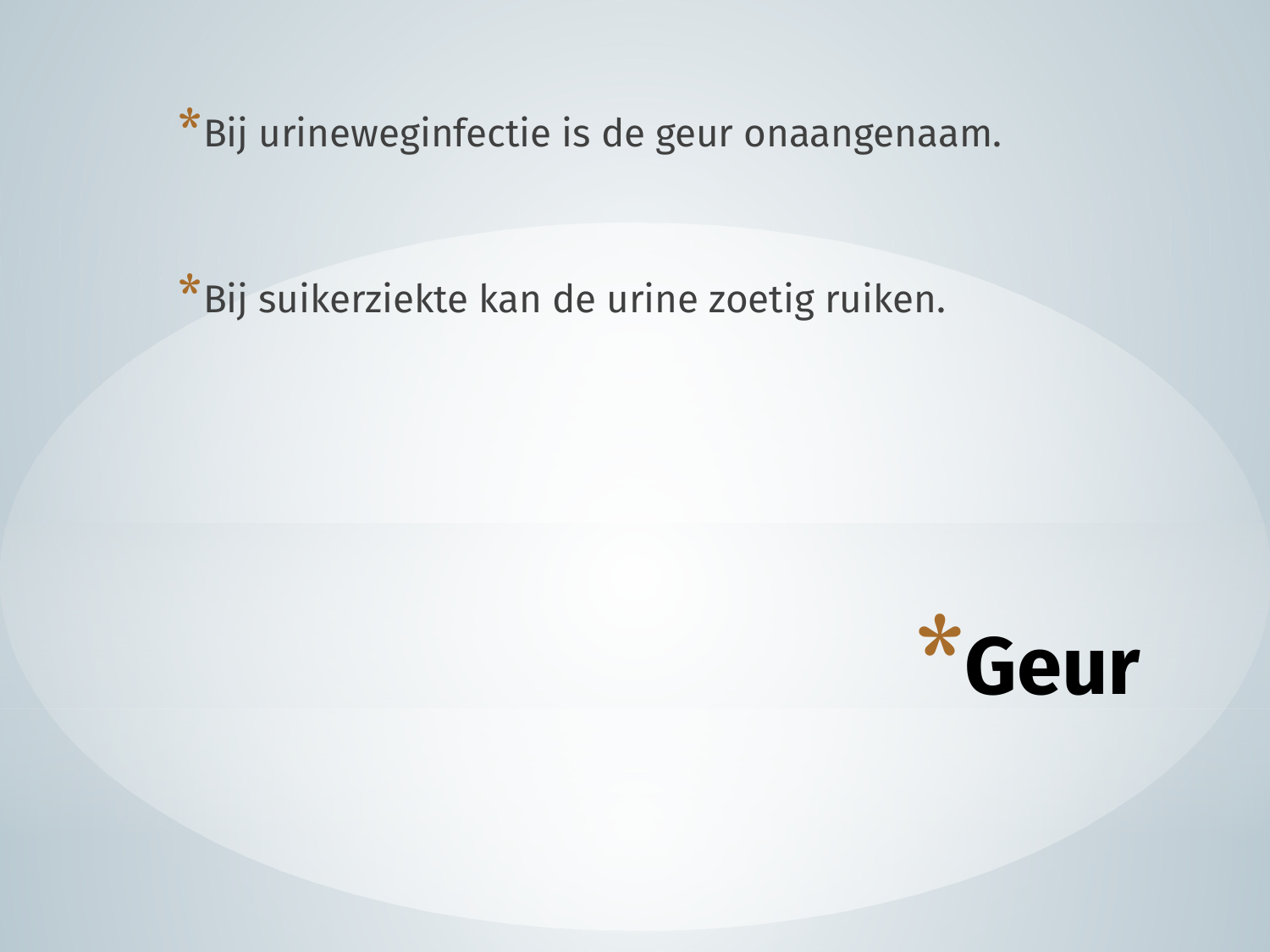

Bij urineweginfectie is de geur onaangenaam.

Bij suikerziekte kan de urine zoetig ruiken.

# Geur